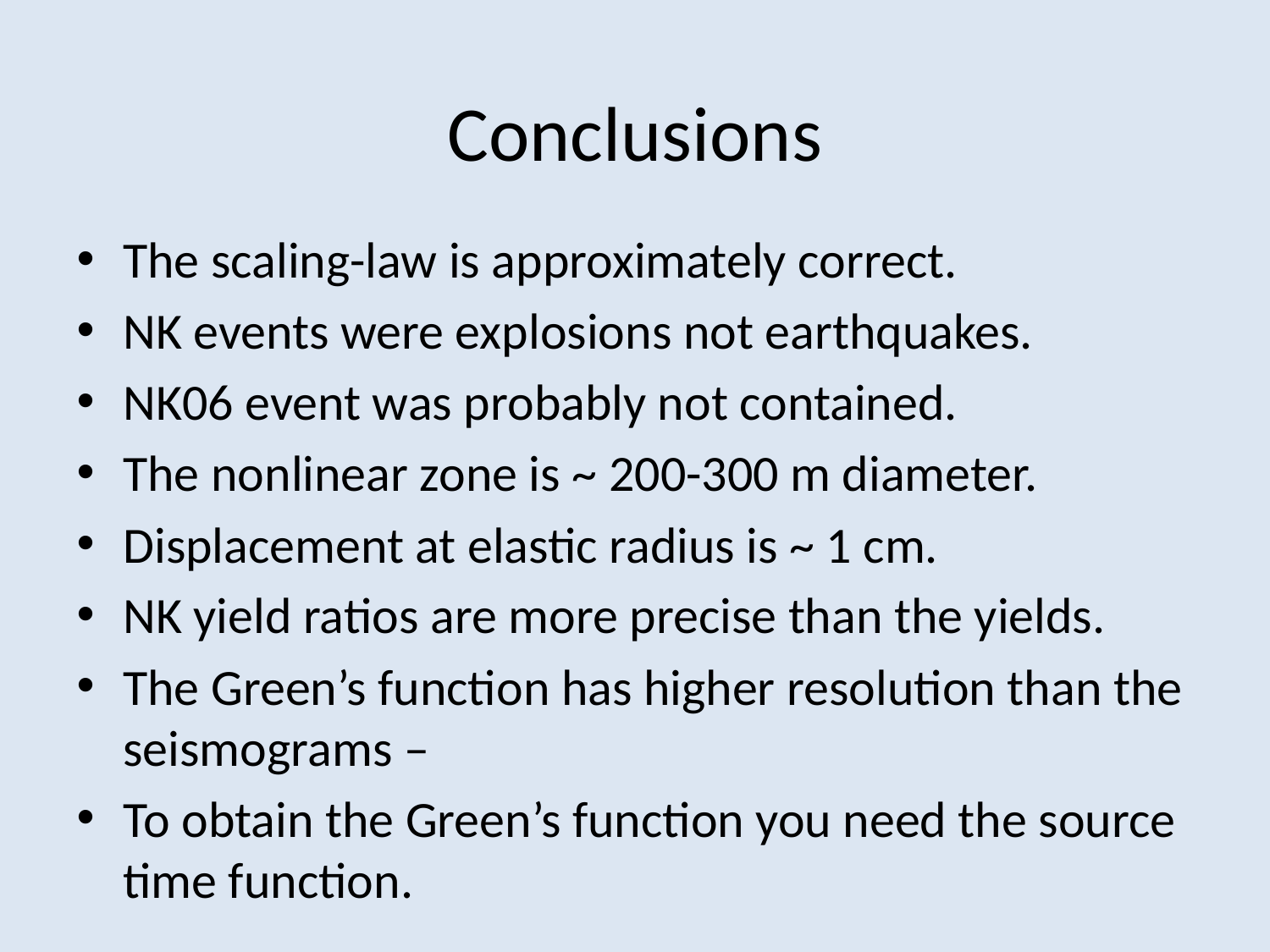

# Conclusions
The scaling-law is approximately correct.
NK events were explosions not earthquakes.
NK06 event was probably not contained.
The nonlinear zone is ~ 200-300 m diameter.
Displacement at elastic radius is ~ 1 cm.
NK yield ratios are more precise than the yields.
The Green’s function has higher resolution than the seismograms –
To obtain the Green’s function you need the source time function.